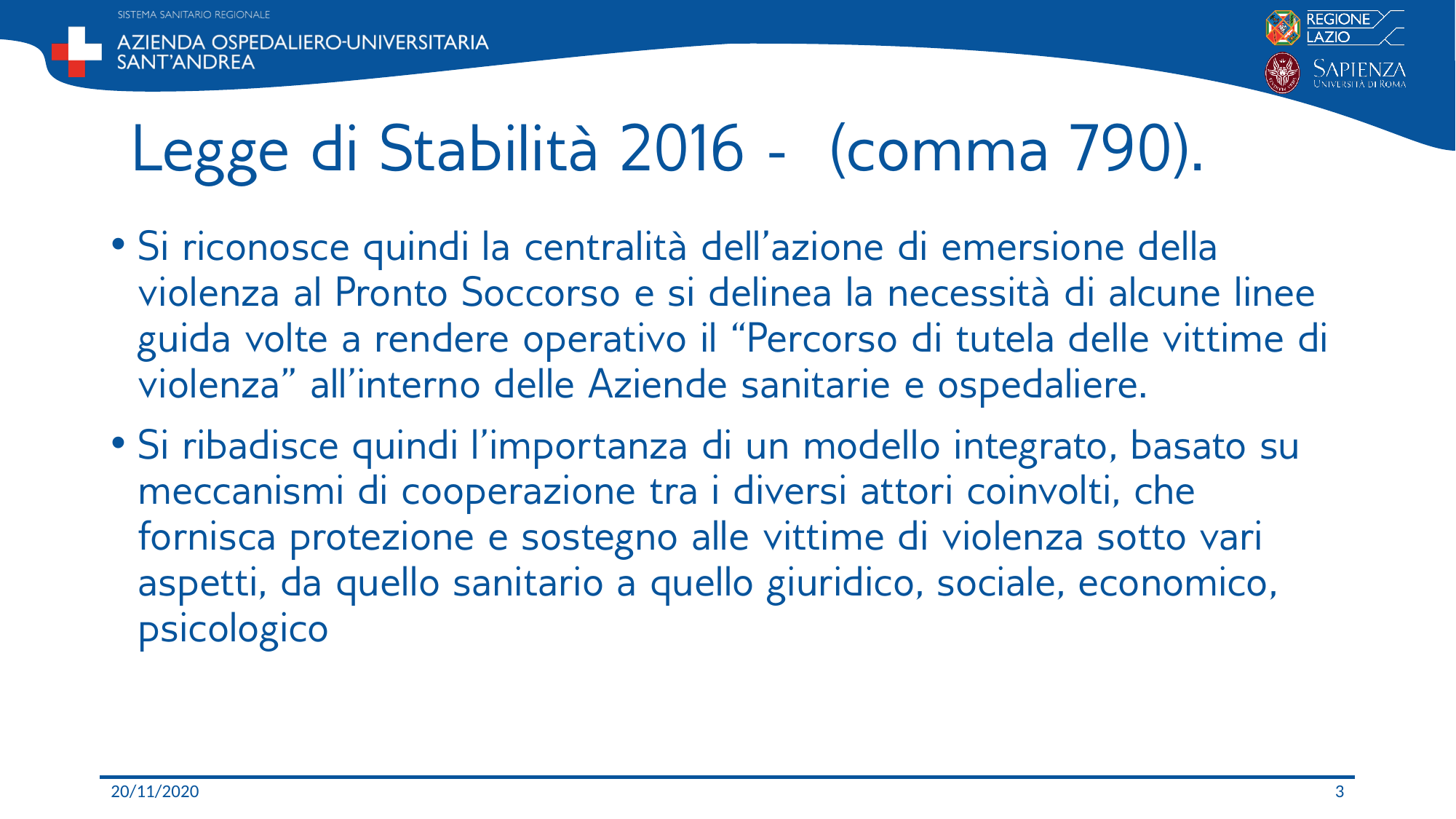

# Legge di Stabilità 2016 -  (comma 790).
Si riconosce quindi la centralità dell’azione di emersione della violenza al Pronto Soccorso e si delinea la necessità di alcune linee guida volte a rendere operativo il “Percorso di tutela delle vittime di violenza” all’interno delle Aziende sanitarie e ospedaliere.
Si ribadisce quindi l’importanza di un modello integrato, basato su meccanismi di cooperazione tra i diversi attori coinvolti, che fornisca protezione e sostegno alle vittime di violenza sotto vari aspetti, da quello sanitario a quello giuridico, sociale, economico, psicologico
20/11/2020

3